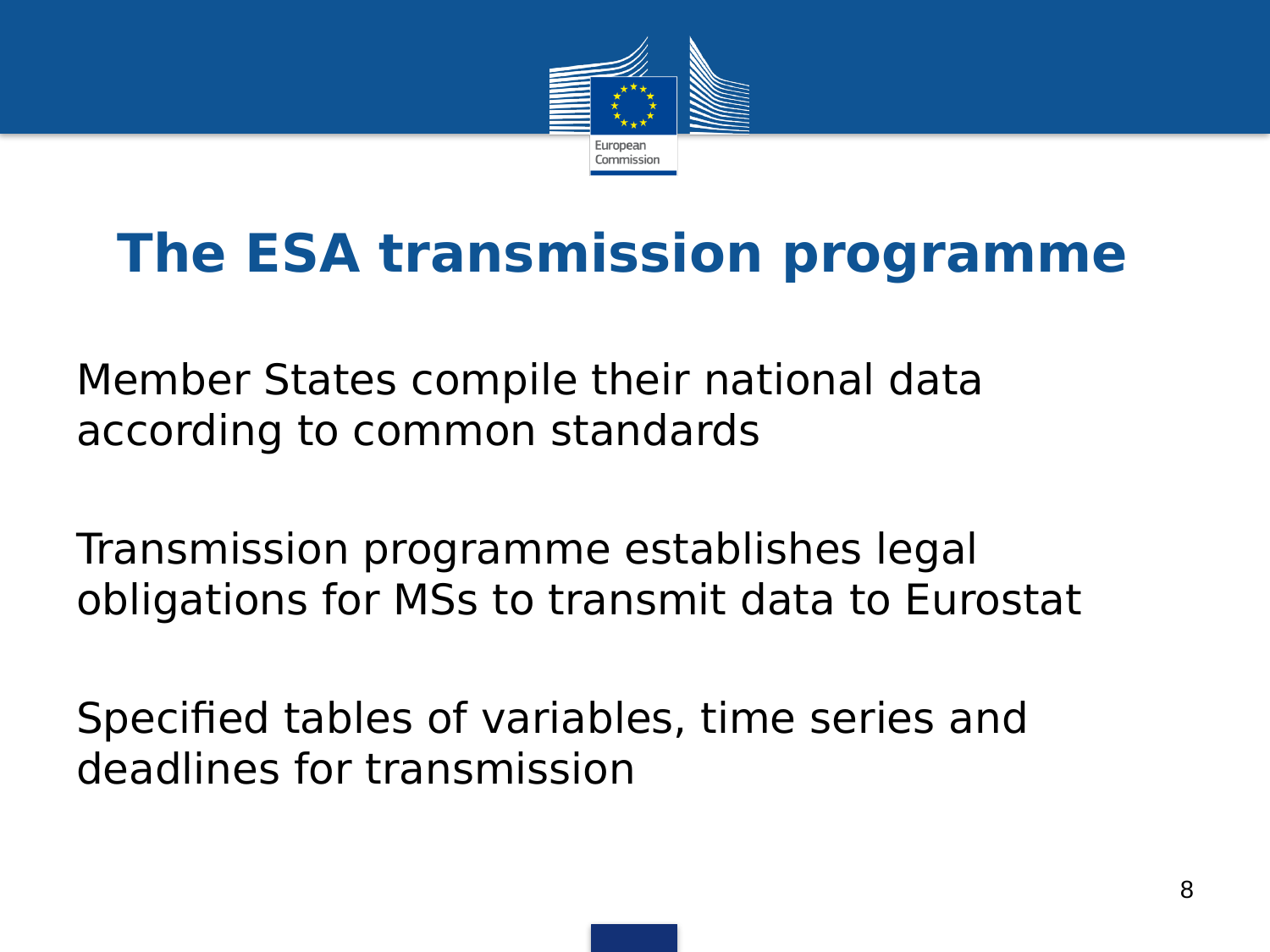

# The ESA transmission programme
Member States compile their national data according to common standards

Transmission programme establishes legal obligations for MSs to transmit data to Eurostat

Specified tables of variables, time series and deadlines for transmission
8